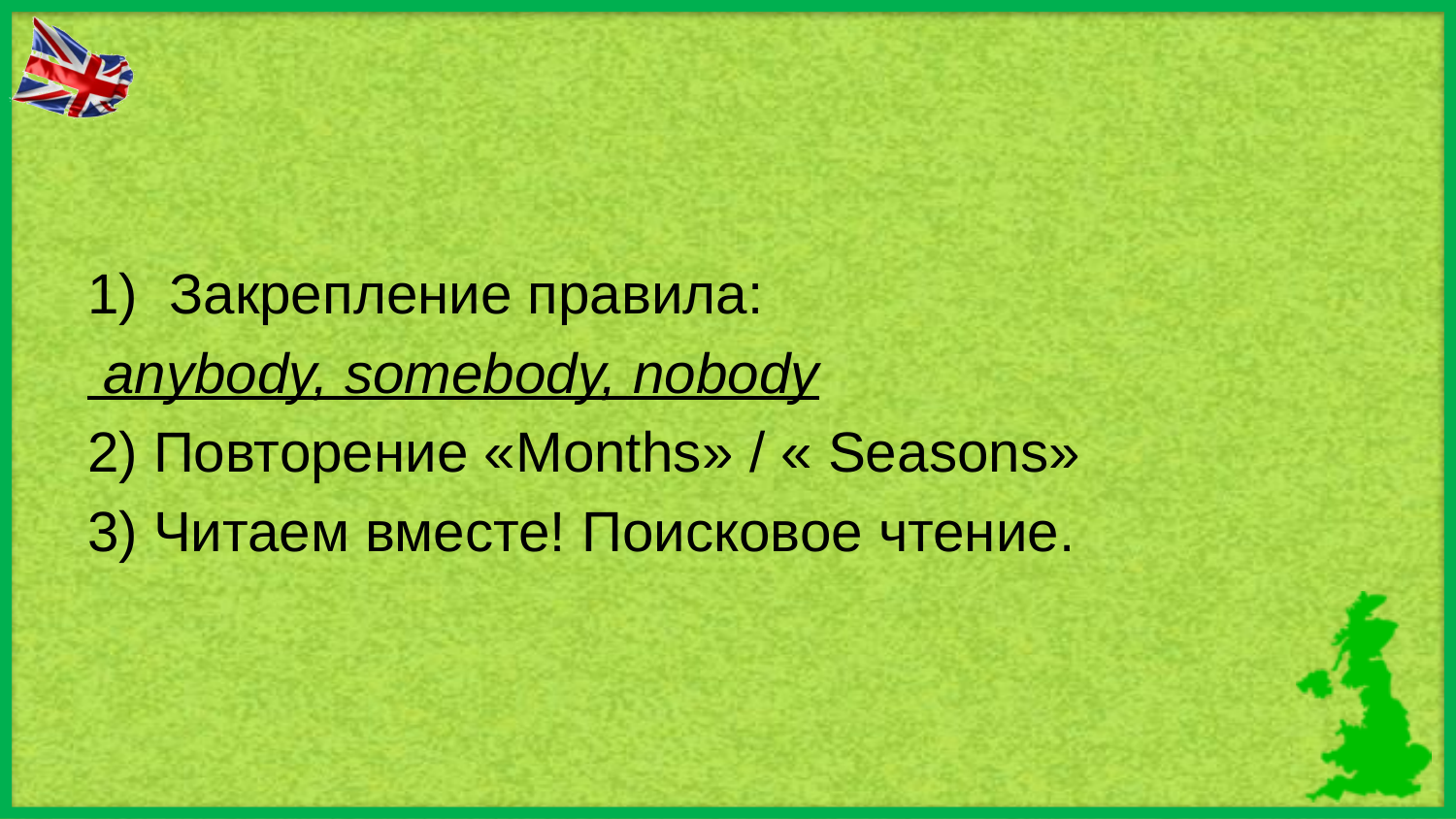

Закрепление правила:
 anybody, somebody, nobody
2) Повторение «Months» / « Seasons»
3) Читаем вместе! Поисковое чтение.